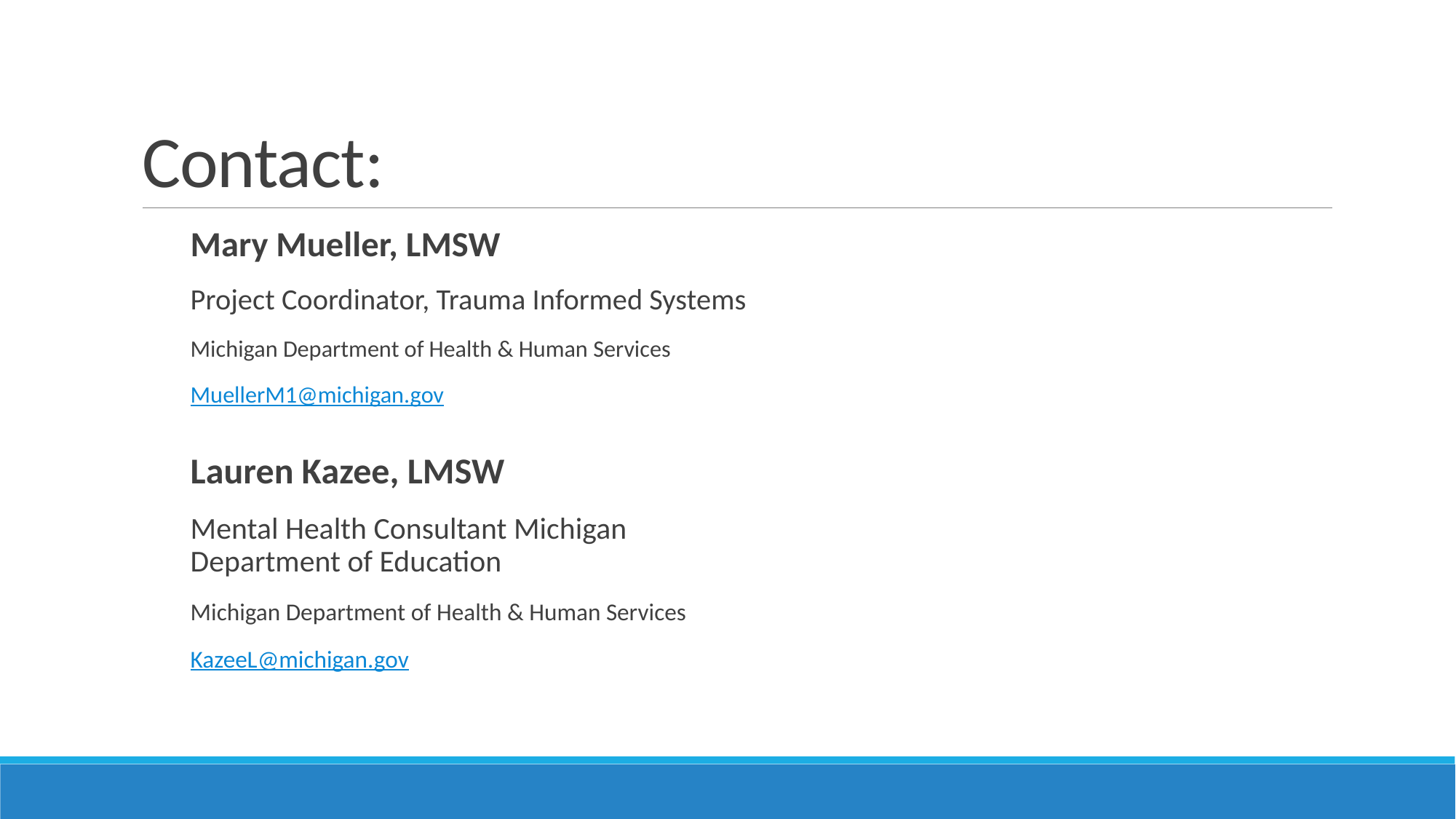

# Contact:
Mary Mueller, LMSW
Project Coordinator, Trauma Informed Systems
Michigan Department of Health & Human Services
MuellerM1@michigan.gov

Lauren Kazee, LMSW
Mental Health Consultant Michigan Department of Education
Michigan Department of Health & Human Services
KazeeL@michigan.gov